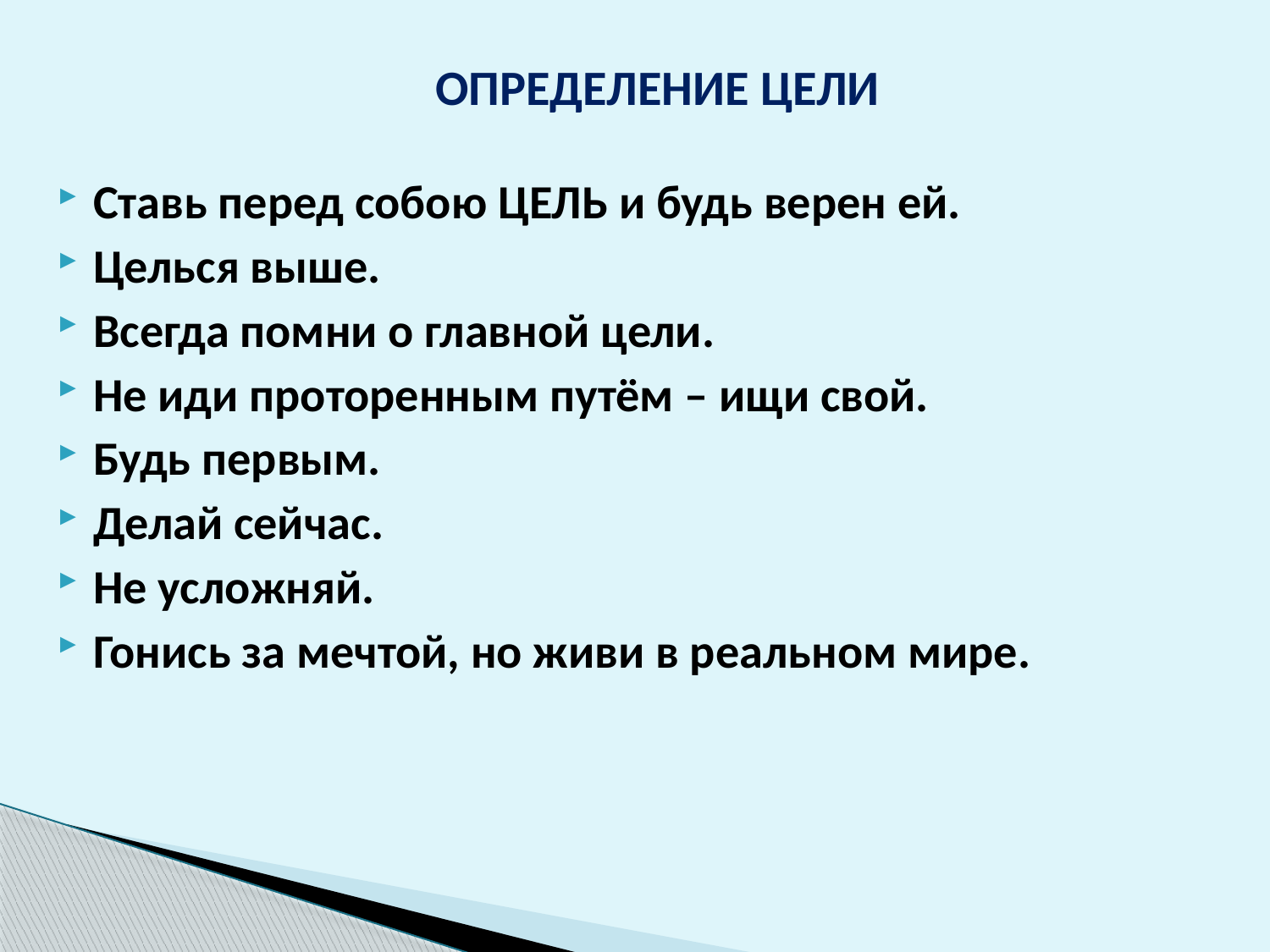

ОПРЕДЕЛЕНИЕ ЦЕЛИ

Ставь перед собою ЦЕЛЬ и будь верен ей.
Целься выше.
Всегда помни о главной цели.
Не иди проторенным путём – ищи свой.
Будь первым.
Делай сейчас.
Не усложняй.
Гонись за мечтой, но живи в реальном мире.